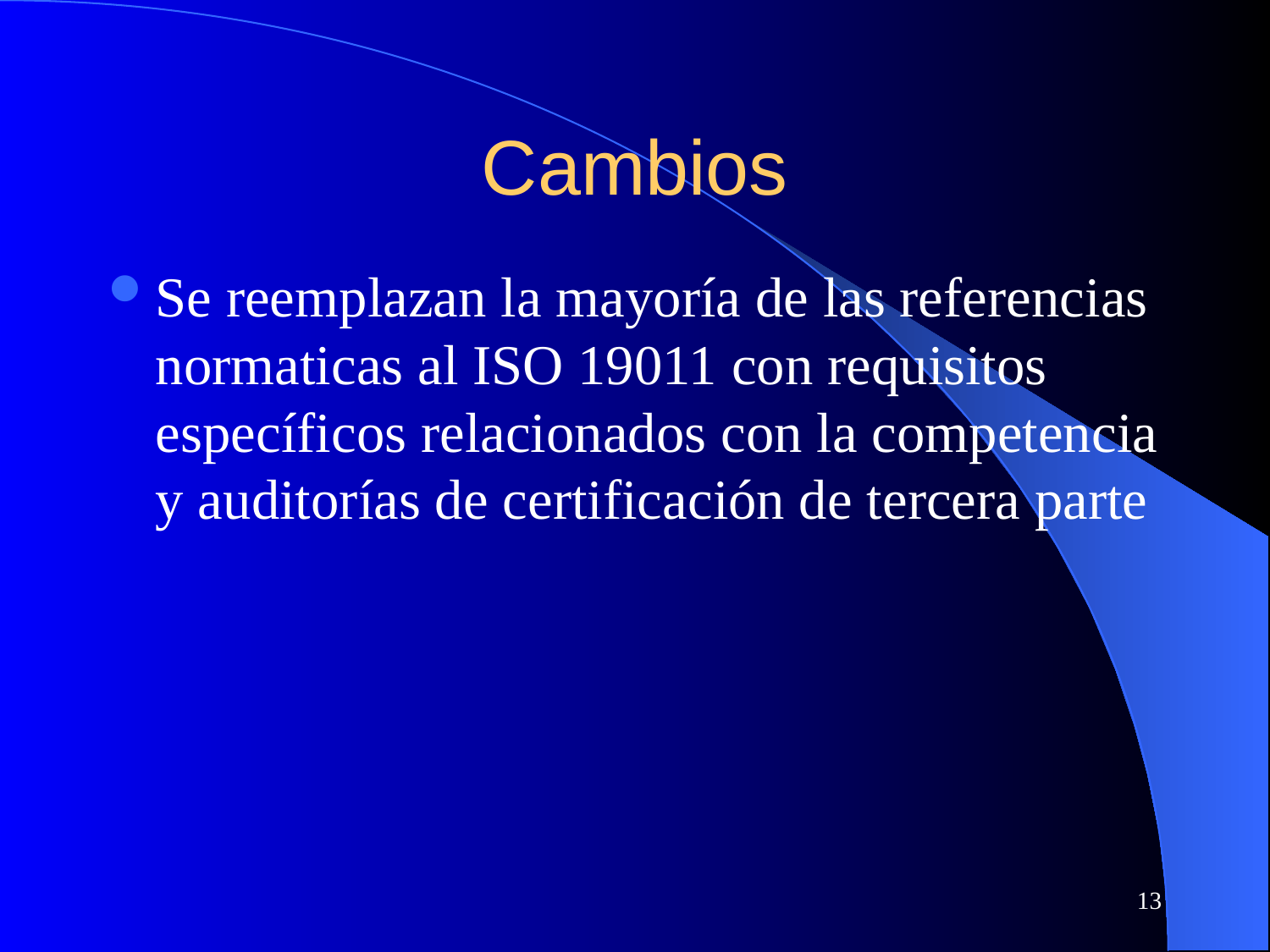

# Cambios
Se reemplazan la mayoría de las referencias normaticas al ISO 19011 con requisitos específicos relacionados con la competencia y auditorías de certificación de tercera parte
13